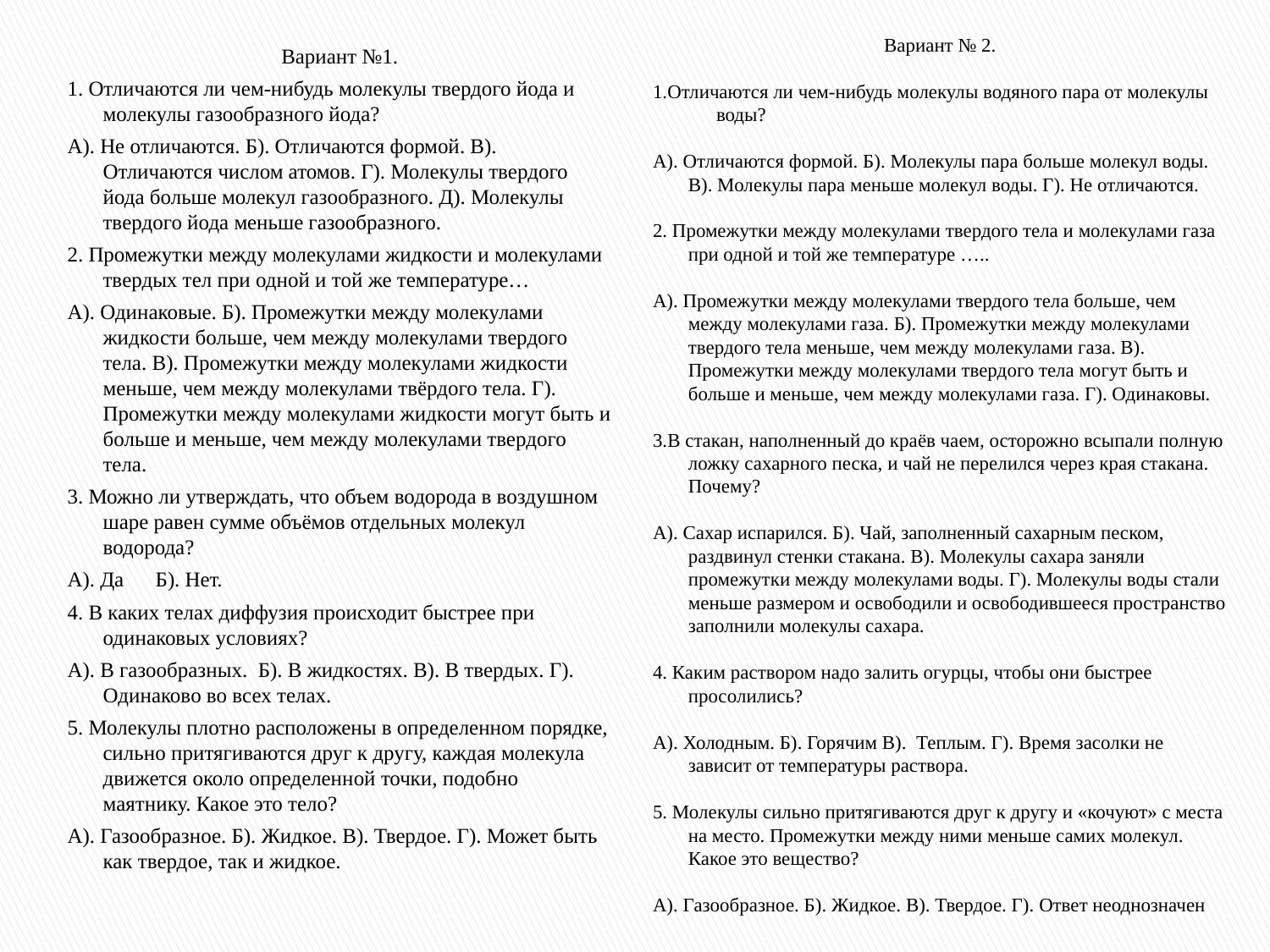

Вариант № 2.

1.Отличаются ли чем-нибудь молекулы водяного пара от молекулы воды?

А). Отличаются формой. Б). Молекулы пара больше молекул воды. В). Молекулы пара меньше молекул воды. Г). Не отличаются.

2. Промежутки между молекулами твердого тела и молекулами газа при одной и той же температуре …..

А). Промежутки между молекулами твердого тела больше, чем между молекулами газа. Б). Промежутки между молекулами твердого тела меньше, чем между молекулами газа. В). Промежутки между молекулами твердого тела могут быть и больше и меньше, чем между молекулами газа. Г). Одинаковы.

3.В стакан, наполненный до краёв чаем, осторожно всыпали полную ложку сахарного песка, и чай не перелился через края стакана. Почему?

А). Сахар испарился. Б). Чай, заполненный сахарным песком, раздвинул стенки стакана. В). Молекулы сахара заняли промежутки между молекулами воды. Г). Молекулы воды стали меньше размером и освободили и освободившееся пространство заполнили молекулы сахара.

4. Каким раствором надо залить огурцы, чтобы они быстрее просолились?

А). Холодным. Б). Горячим В).  Теплым. Г). Время засолки не зависит от температуры раствора.

5. Молекулы сильно притягиваются друг к другу и «кочуют» с места на место. Промежутки между ними меньше самих молекул. Какое это вещество?

А). Газообразное. Б). Жидкое. В). Твердое. Г). Ответ неоднозначен
Вариант №1.
1. Отличаются ли чем-нибудь молекулы твердого йода и молекулы газообразного йода?
А). Не отличаются. Б). Отличаются формой. В). Отличаются числом атомов. Г). Молекулы твердого йода больше молекул газообразного. Д). Молекулы твердого йода меньше газообразного.
2. Промежутки между молекулами жидкости и молекулами твердых тел при одной и той же температуре…
А). Одинаковые. Б). Промежутки между молекулами жидкости больше, чем между молекулами твердого тела. В). Промежутки между молекулами жидкости меньше, чем между молекулами твёрдого тела. Г). Промежутки между молекулами жидкости могут быть и больше и меньше, чем между молекулами твердого тела.
3. Можно ли утверждать, что объем водорода в воздушном шаре равен сумме объёмов отдельных молекул водорода?
А). Да      Б). Нет.
4. В каких телах диффузия происходит быстрее при одинаковых условиях?
А). В газообразных.  Б). В жидкостях. В). В твердых. Г). Одинаково во всех телах.
5. Молекулы плотно расположены в определенном порядке, сильно притягиваются друг к другу, каждая молекула движется около определенной точки, подобно маятнику. Какое это тело?
А). Газообразное. Б). Жидкое. В). Твердое. Г). Может быть как твердое, так и жидкое.